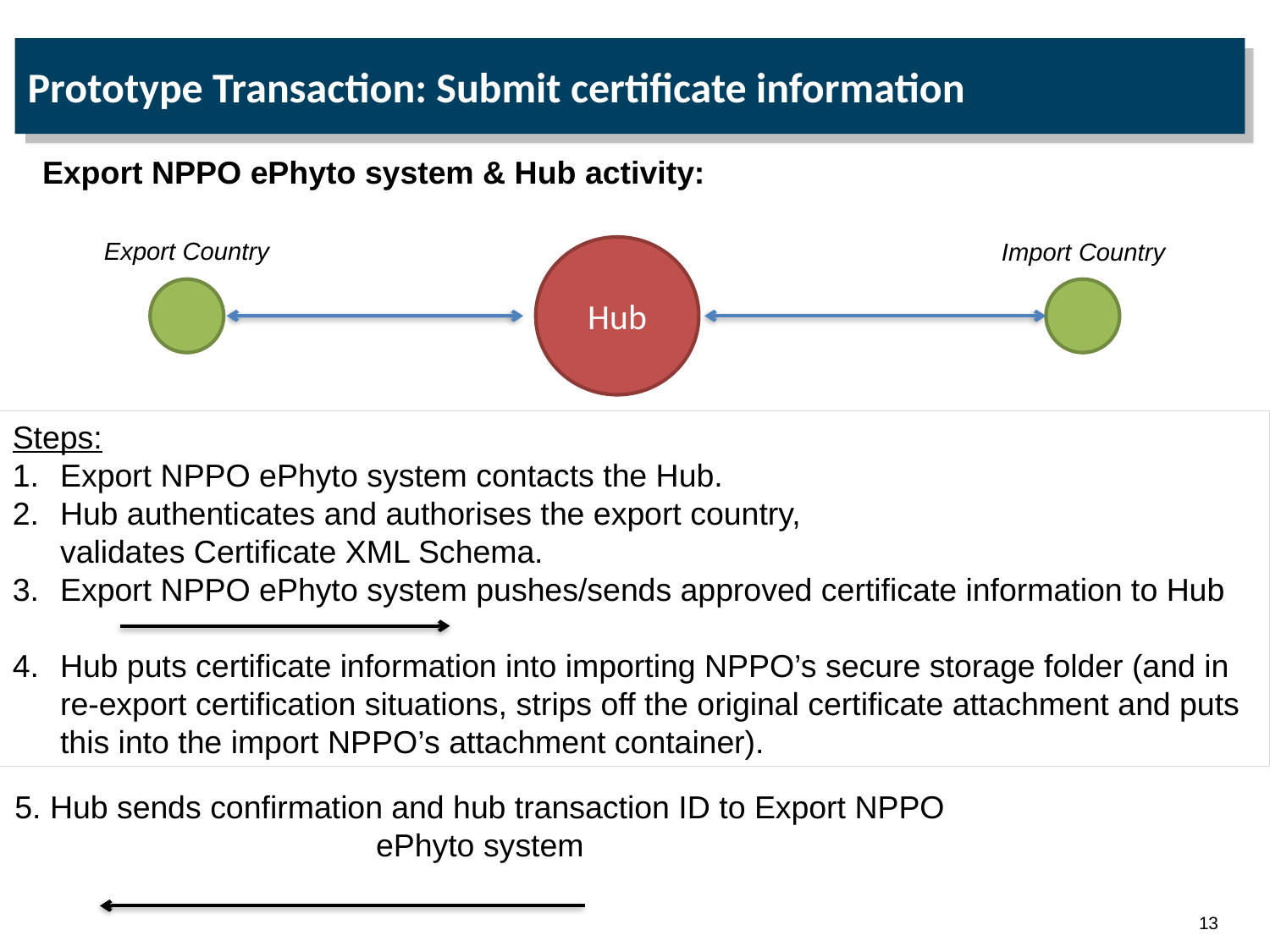

# Prototype Transaction: Submit certificate information
Export NPPO ePhyto system & Hub activity:
Export Country
Import Country
Hub

Steps:
Export NPPO ePhyto system contacts the Hub.
Hub authenticates and authorises the export country,
validates Certificate XML Schema.
Export NPPO ePhyto system pushes/sends approved certificate information to Hub
Hub puts certificate information into importing NPPO’s secure storage folder (and in re-export certification situations, strips off the original certificate attachment and puts this into the import NPPO’s attachment container).
5. Hub sends confirmation and hub transaction ID to Export NPPO ePhyto system